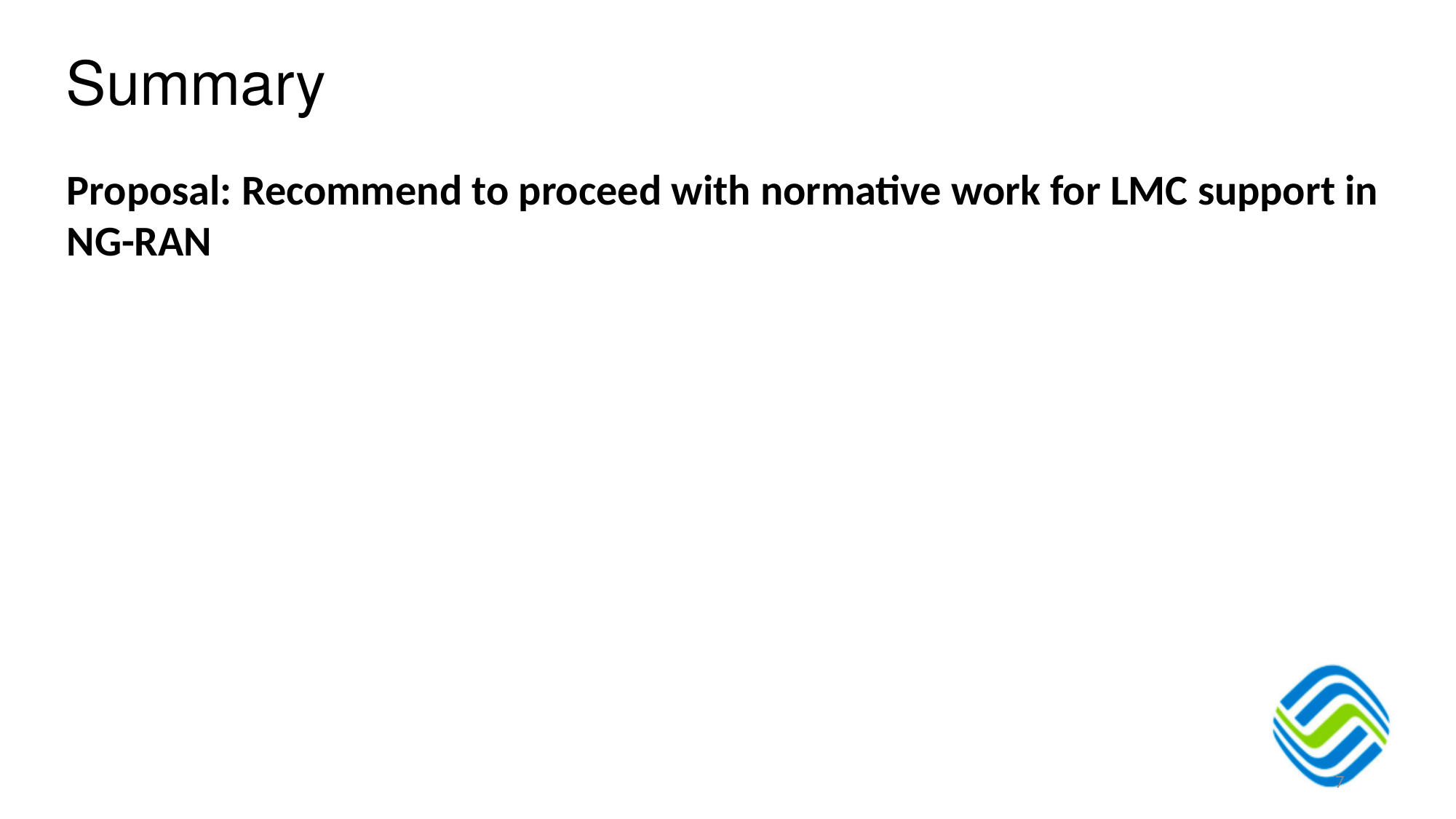

Summary
Proposal: Recommend to proceed with normative work for LMC support in NG-RAN
7